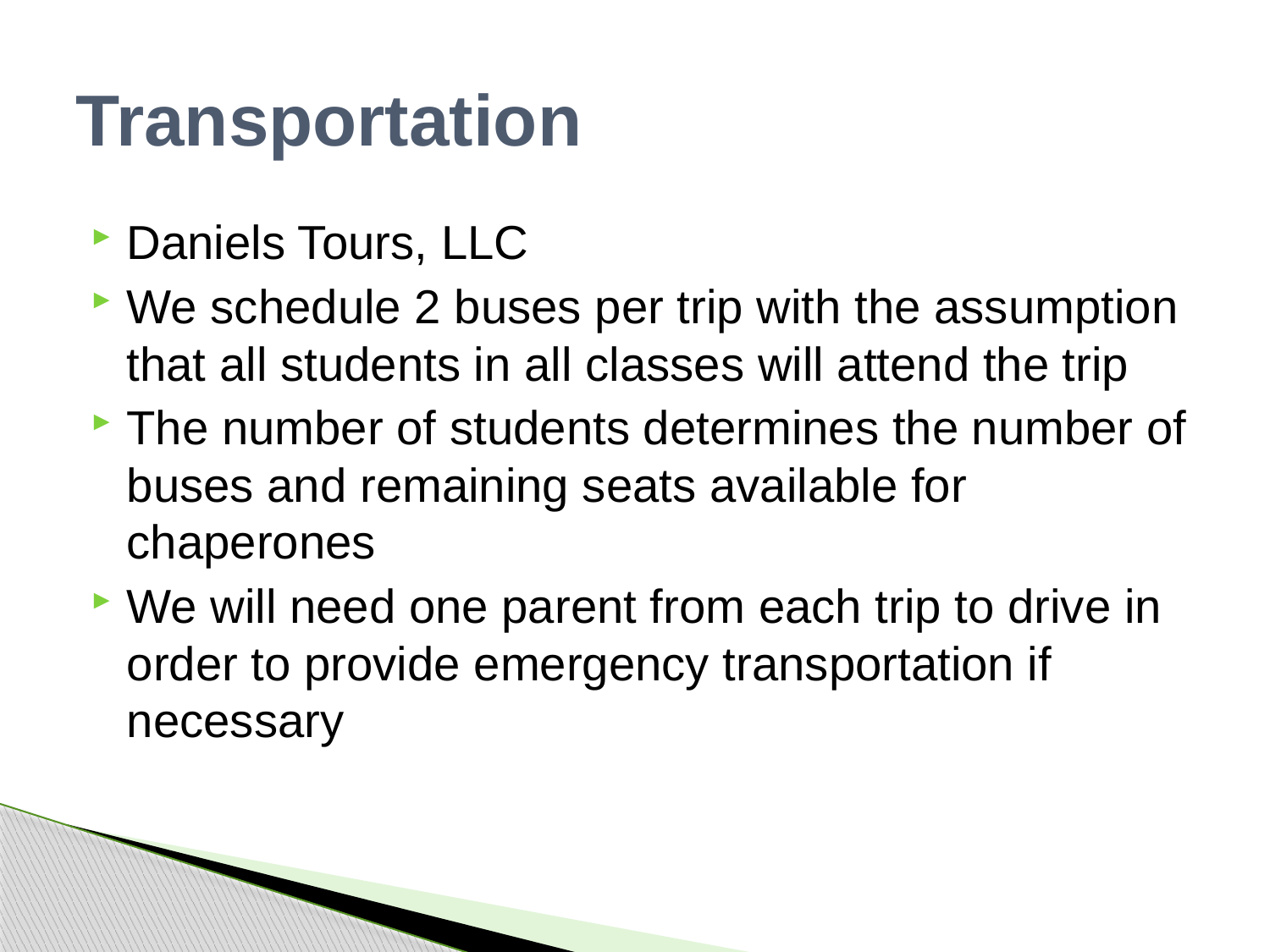

# Transportation
Daniels Tours, LLC
We schedule 2 buses per trip with the assumption that all students in all classes will attend the trip
The number of students determines the number of buses and remaining seats available for chaperones
We will need one parent from each trip to drive in order to provide emergency transportation if necessary